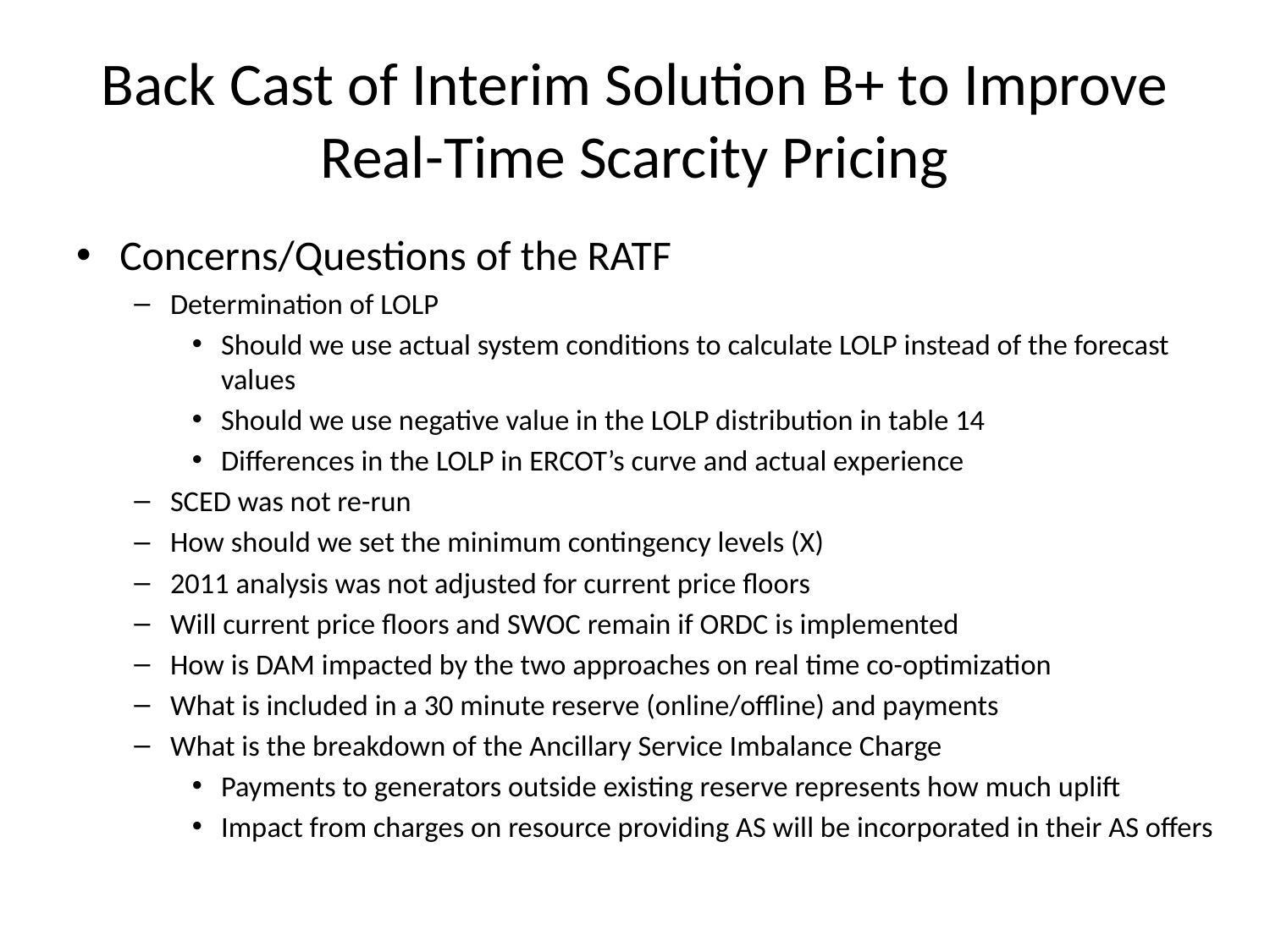

# Back Cast of Interim Solution B+ to Improve Real-Time Scarcity Pricing
Concerns/Questions of the RATF
Determination of LOLP
Should we use actual system conditions to calculate LOLP instead of the forecast values
Should we use negative value in the LOLP distribution in table 14
Differences in the LOLP in ERCOT’s curve and actual experience
SCED was not re-run
How should we set the minimum contingency levels (X)
2011 analysis was not adjusted for current price floors
Will current price floors and SWOC remain if ORDC is implemented
How is DAM impacted by the two approaches on real time co-optimization
What is included in a 30 minute reserve (online/offline) and payments
What is the breakdown of the Ancillary Service Imbalance Charge
Payments to generators outside existing reserve represents how much uplift
Impact from charges on resource providing AS will be incorporated in their AS offers